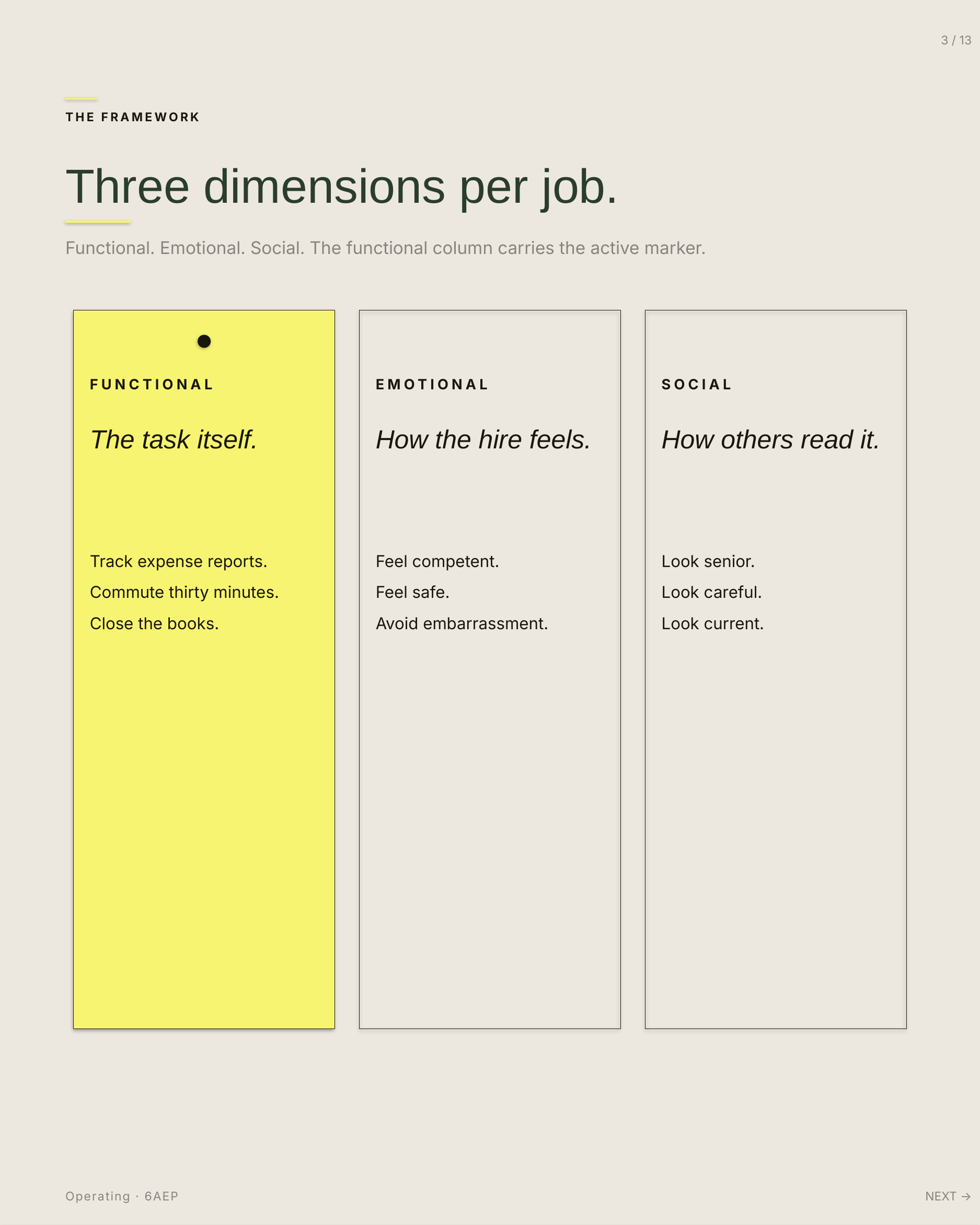

3 / 13

THE FRAMEWORK
Three dimensions per job.

Functional. Emotional. Social. The functional column carries the active marker.

FUNCTIONAL
EMOTIONAL
SOCIAL
The task itself.
How the hire feels.
How others read it.
Track expense reports.
Commute thirty minutes.
Close the books.
Feel competent.
Feel safe.
Avoid embarrassment.
Look senior.
Look careful.
Look current.
Operating · 6AEP
NEXT →